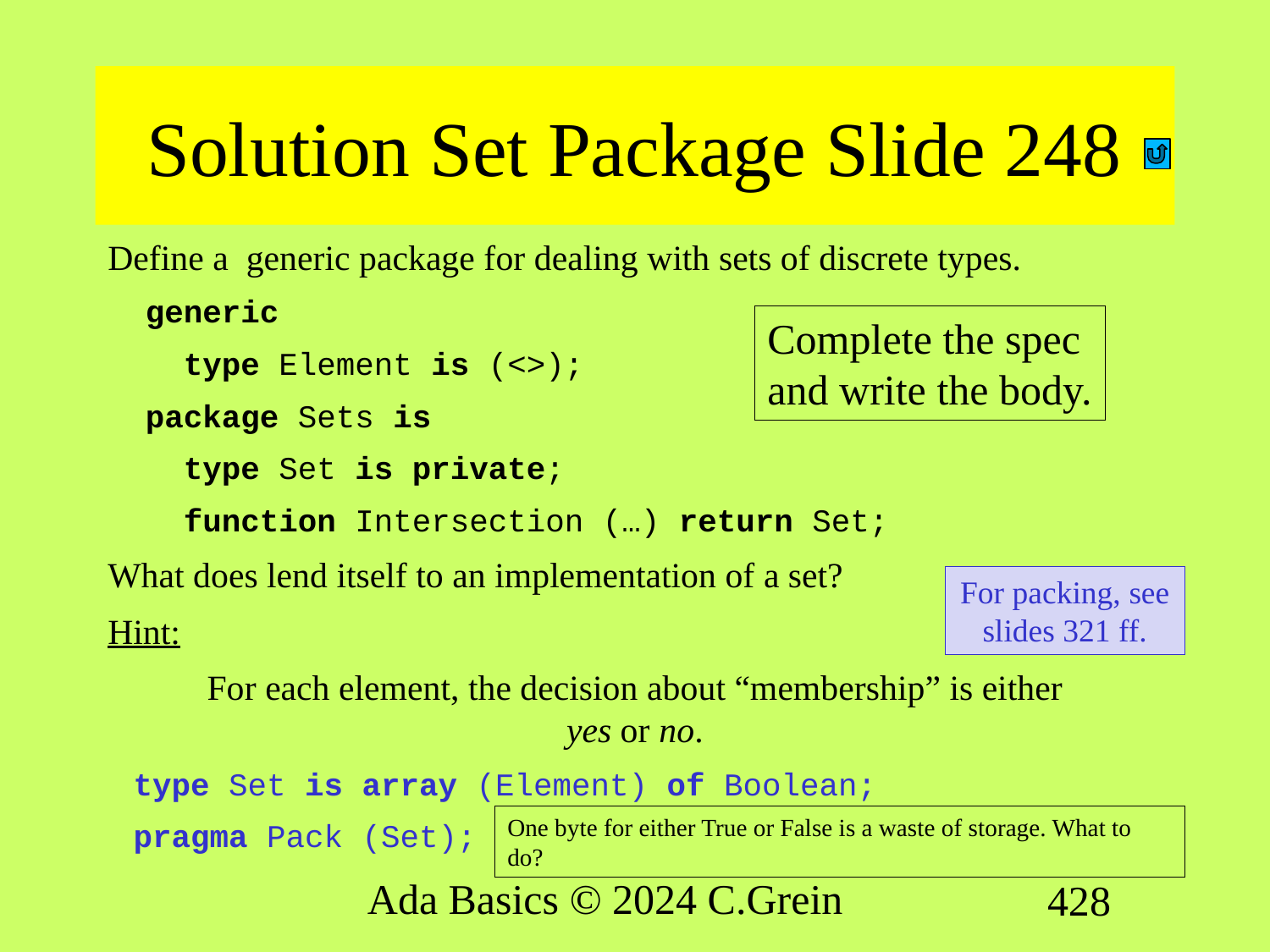

# Solution Set Package Slide 248

Define a  generic package for dealing with sets of discrete types.
generic
  type Element is (<>);
package Sets is
  type Set is private;
  function Intersection (…) return Set;
What does lend itself to an implementation of a set?
Hint:
For each element, the decision about “membership” is either
yes or no.
type Set is array (Element) of Boolean;
pragma Pack (Set);

Complete the spec and write the body.
For packing, see slides 321 ff.
One byte for either True or False is a waste of storage. What to do?
Ada Basics © 2024 C.Grein
428